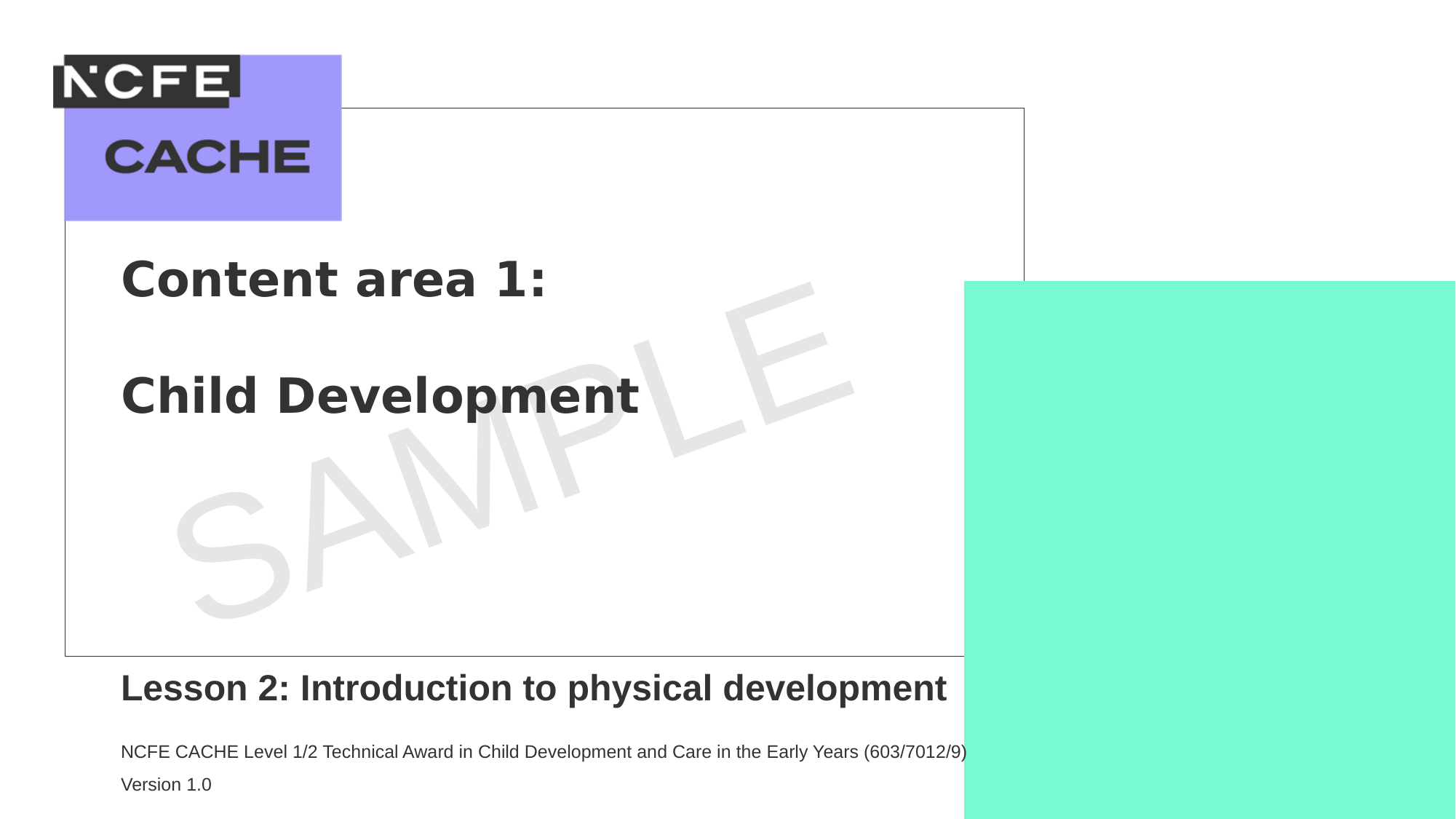

Content area 1:

Child Development
Lesson 2: Introduction to physical development

NCFE CACHE Level 1/2 Technical Award in Child Development and Care in the Early Years (603/7012/9)
Version 1.0